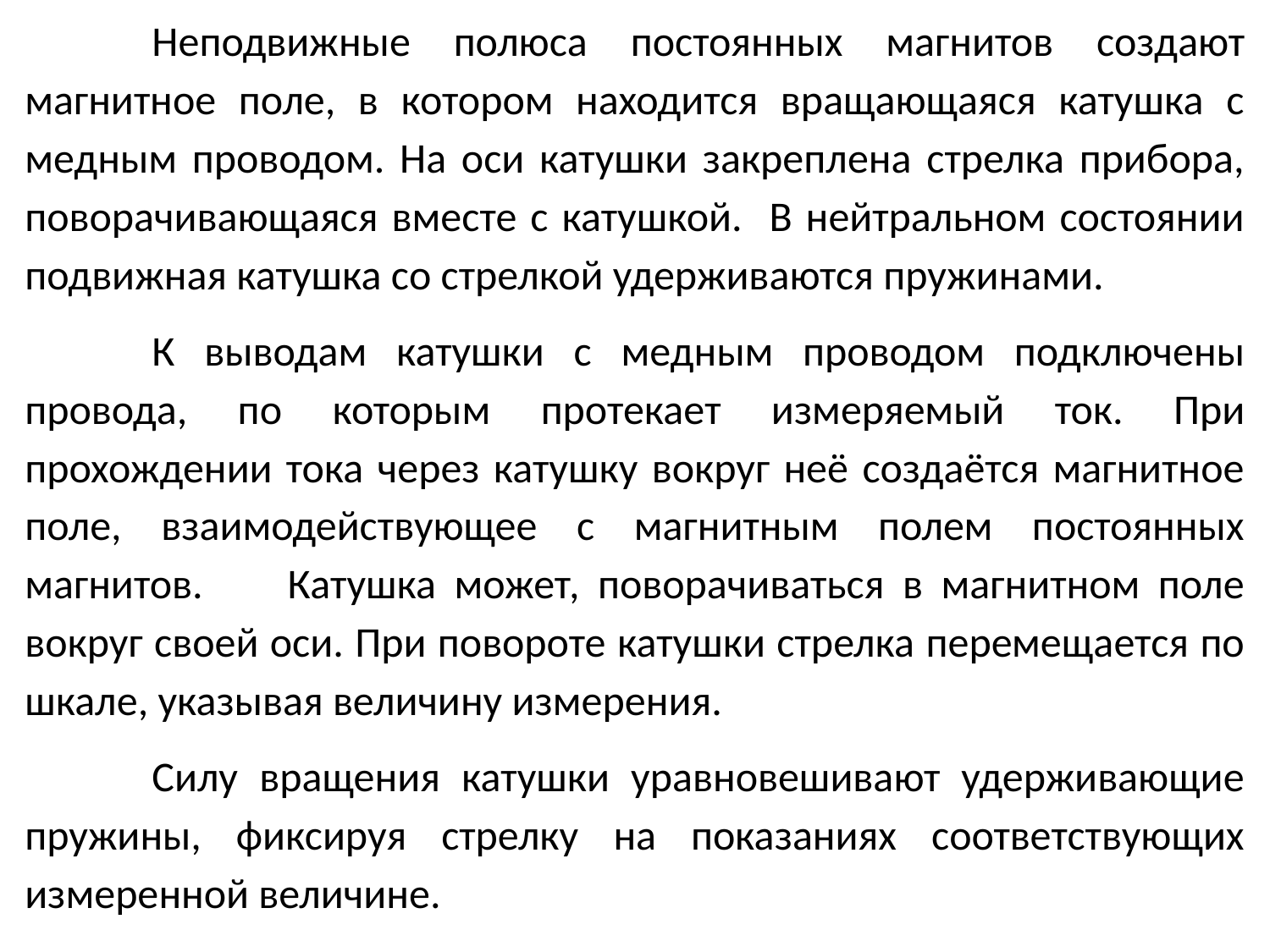

Неподвижные полюса постоянных магнитов создают магнитное поле, в котором находится вращающаяся катушка с медным проводом. На оси катушки закреплена стрелка прибора, поворачивающаяся вместе с катушкой.  В нейтральном состоянии подвижная катушка со стрелкой удерживаются пружинами.
	К выводам катушки с медным проводом подключены провода, по которым протекает измеряемый ток. При прохождении тока через катушку вокруг неё создаётся магнитное поле, взаимодействующее с магнитным полем постоянных магнитов. 	Катушка может, поворачиваться в магнитном поле вокруг своей оси. При повороте катушки стрелка перемещается по шкале, указывая величину измерения.
	Силу вращения катушки уравновешивают удерживающие пружины, фиксируя стрелку на показаниях соответствующих измеренной величине.